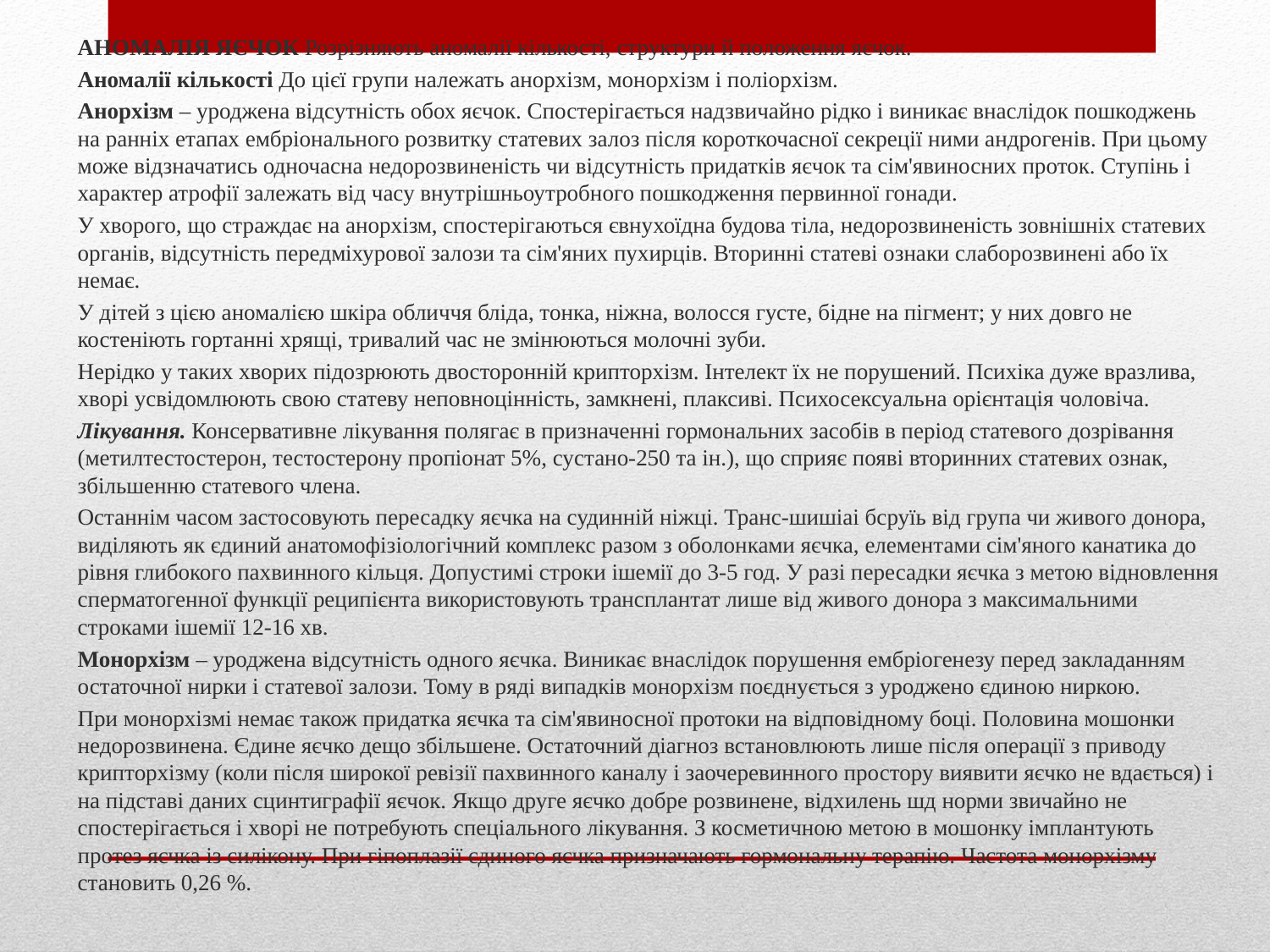

АНОМАЛІЯ ЯЄЧОК Розрізняють аномалії кількості, структури й положення яєчок.
Аномалії кількості До цієї групи належать анорхізм, монорхізм і поліорхізм.
Анорхізм – уроджена відсутність обох яєчок. Спостерігається надзвичайно рідко і виникає внаслідок пошкоджень на ранніх етапах ембріонального розвитку статевих залоз після короткочасної секреції ними андрогенів. При цьому може відзначатись одночасна недорозвиненість чи відсутність придатків яєчок та сім'явиносних проток. Ступінь і характер атрофії залежать від часу внутрішньоутробного пошкодження первинної гонади.
У хворого, що страждає на анорхізм, спостерігаються євнухоїдна будова тіла, недорозвиненість зовнішніх статевих органів, відсутність передміхурової залози та сім'яних пухирців. Вторинні статеві ознаки слаборозвинені або їх немає.
У дітей з цією аномалією шкіра обличчя бліда, тонка, ніжна, волосся густе, бідне на пігмент; у них довго не костеніють гортанні хрящі, тривалий час не змінюються молочні зуби.
Нерідко у таких хворих підозрюють двосторонній крипторхізм. Інтелект їх не порушений. Психіка дуже вразлива, хворі усвідомлюють свою статеву неповноцінність, замкнені, плаксиві. Психосексуальна орієнтація чоловіча.
Лікування. Консервативне лікування полягає в призначенні гормо­нальних засобів в період статевого дозрівання (метилтестостерон, тестостерону пропіонат 5%, сустано-250 та ін.), що сприяє появі вторинних статевих ознак, збільшенню статевого члена.
Останнім часом застосовують пересадку яєчка на судинній ніжці. Транс-шишіаі бсруїь від група чи живого донора, виділяють як єдиний анатомо­фізіологічний комплекс разом з оболонками яєчка, елементами сім'яного канатика до рівня глибокого пахвинного кільця. Допустимі строки ішемії до 3-5 год. У разі пересадки яєчка з метою відновлення сперматогенної функції реципієнта використовують трансплантат лише від живого донора з максимальними строками ішемії 12-16 хв.
Монорхізм – уроджена відсутність одного яєчка. Виникає внаслідок порушення ембріогенезу перед закладанням остаточної нирки і статевої залози. Тому в ряді випадків монорхізм поєднується з уроджено єдиною ниркою.
При монорхізмі немає також придатка яєчка та сім'явиносної протоки на відповідному боці. Половина мошонки недорозвинена. Єдине яєчко дещо збільшене. Остаточний діагноз встановлюють лише після операції з приводу крипторхізму (коли після широкої ревізії пахвинного каналу і заочеревинного простору виявити яєчко не вдається) і на підставі даних сцинтиграфії яєчок. Якщо друге яєчко добре розвинене, відхилень шд норми звичайно не спостерігається і хворі не потребують спеціального лікування. З косметичною метою в мошонку імплантують протез яєчка із силікону. При гіпоплазії єдиного яєчка призначають гормональну терапію. Частота монорхізму становить 0,26 %.